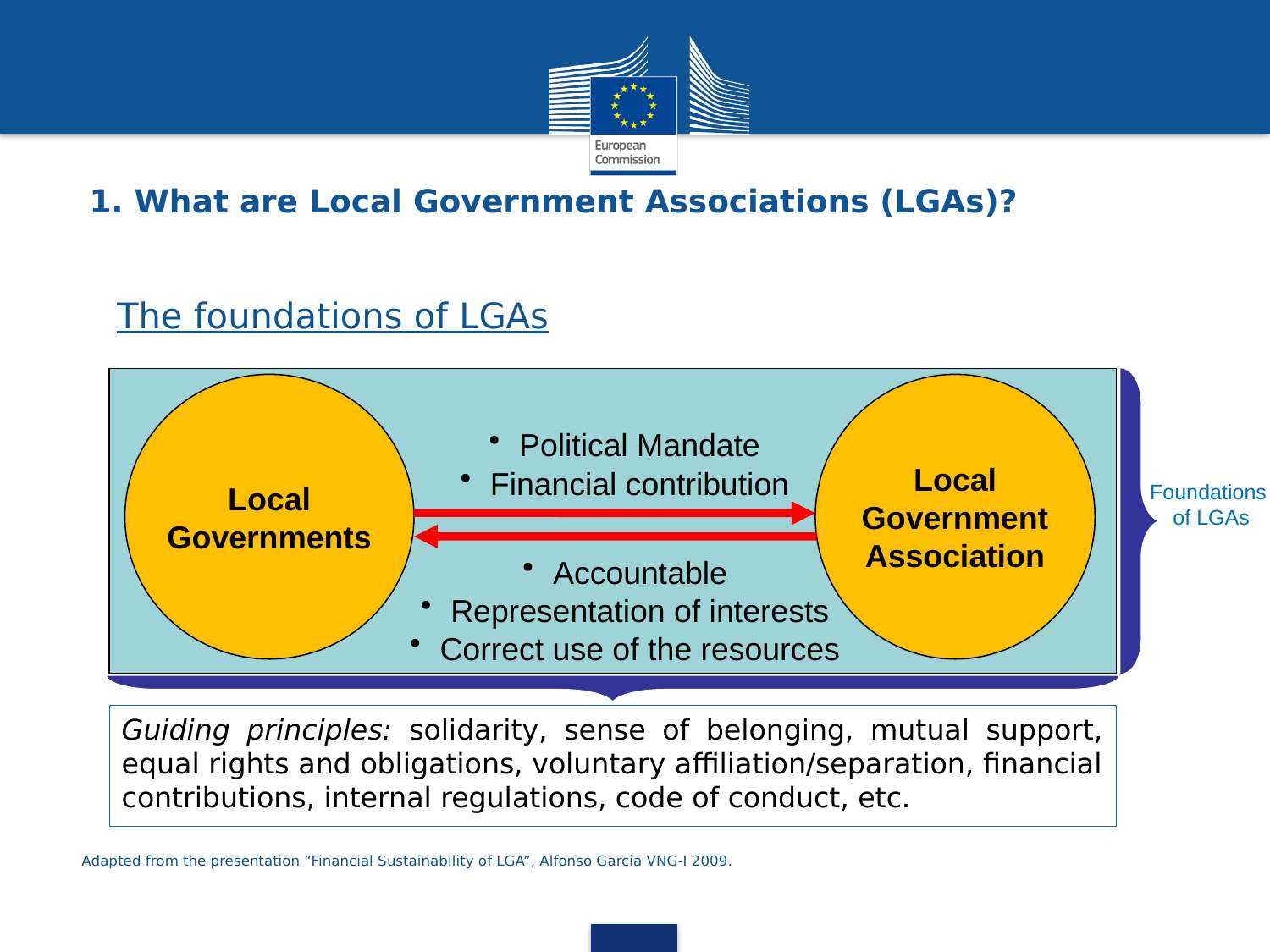

1. What are Local Government Associations (LGAs)?
# The foundations of LGAs

Local
Governments
Local
Government
Association
Political Mandate
Financial contribution
Foundations
of LGAs

Accountable
Representation of interests
Correct use of the resources

Guiding principles: solidarity, sense of belonging, mutual support, equal rights and obligations, voluntary affiliation/separation, financial contributions, internal regulations, code of conduct, etc.
Adapted from the presentation “Financial Sustainability of LGA”, Alfonso Garcia VNG-I 2009.